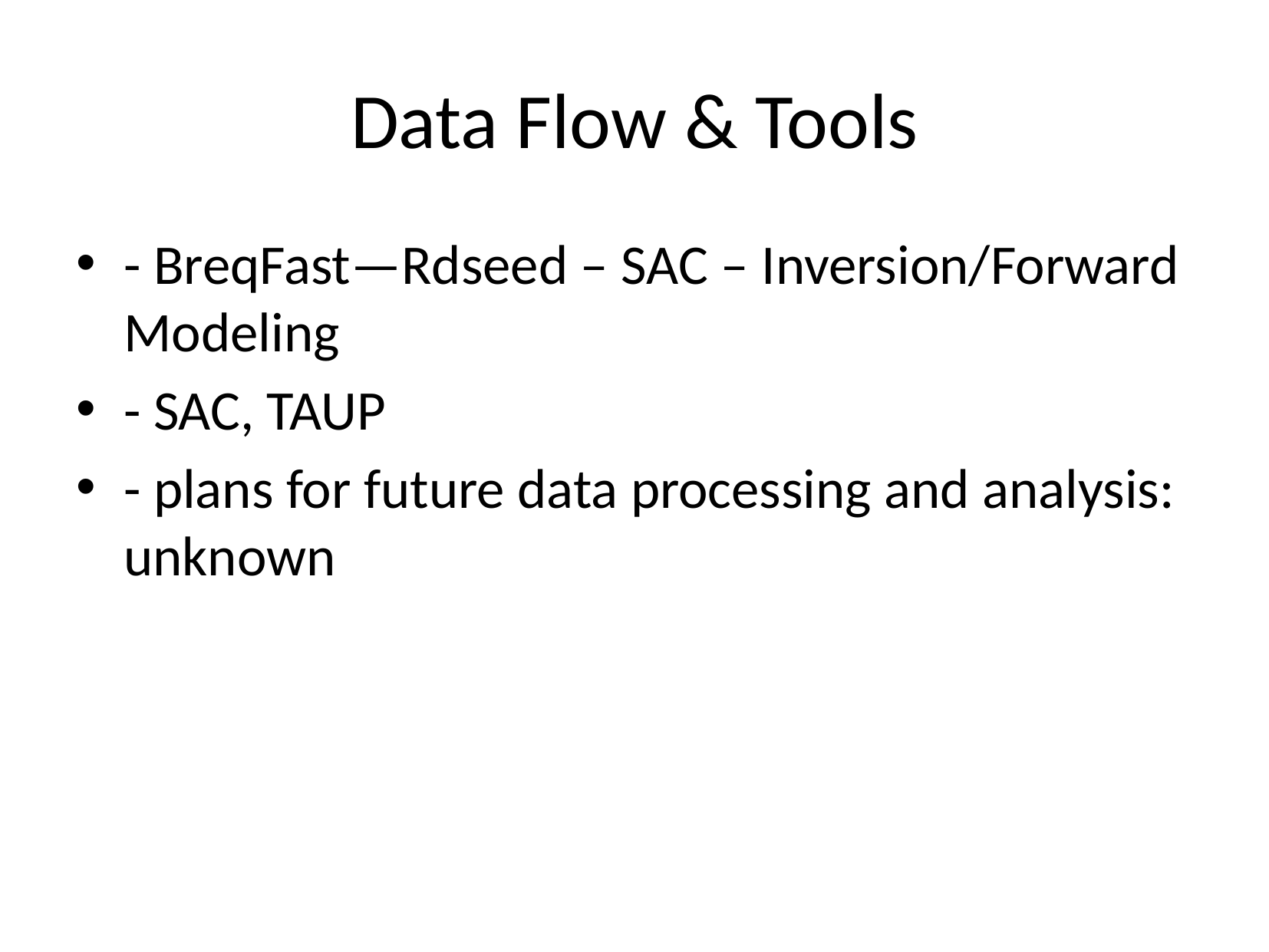

# Data Flow & Tools
- BreqFast—Rdseed – SAC – Inversion/Forward Modeling
- SAC, TAUP
- plans for future data processing and analysis: unknown